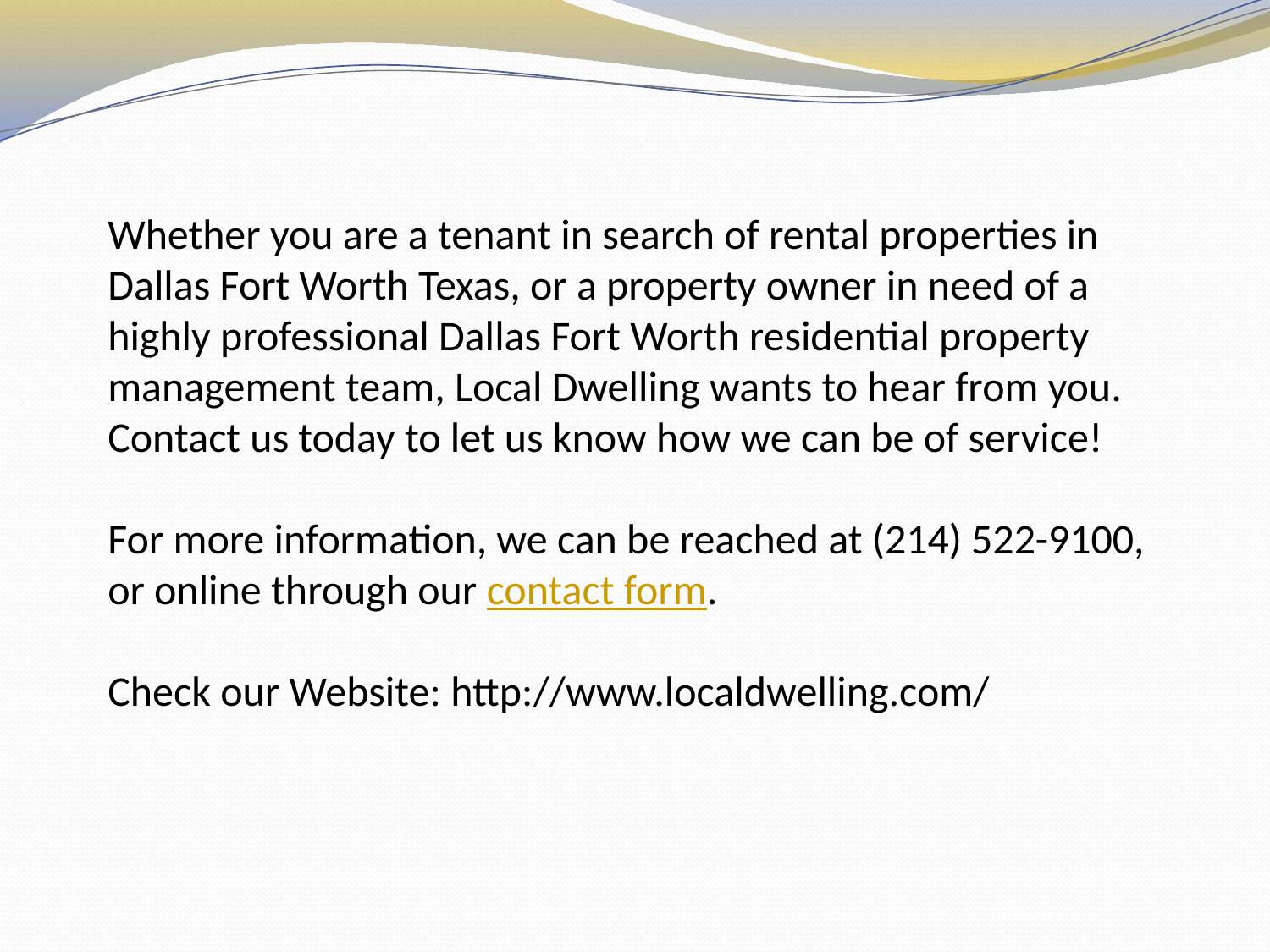

Whether you are a tenant in search of rental properties in Dallas Fort Worth Texas, or a property owner in need of a highly professional Dallas Fort Worth residential property management team, Local Dwelling wants to hear from you. Contact us today to let us know how we can be of service!

For more information, we can be reached at (214) 522-9100, or online through our contact form.

Check our Website: http://www.localdwelling.com/